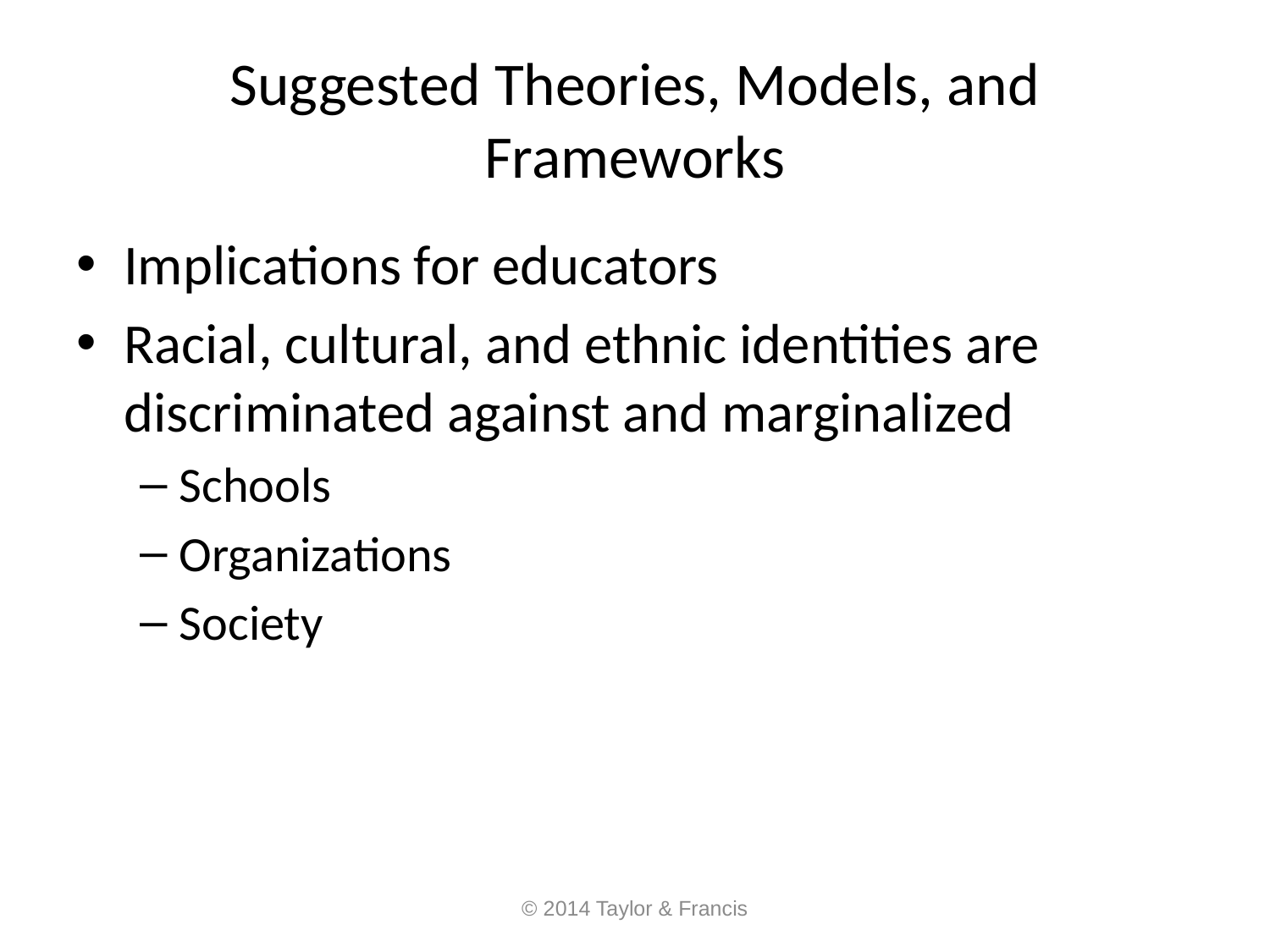

# Suggested Theories, Models, and Frameworks
Implications for educators
Racial, cultural, and ethnic identities are discriminated against and marginalized
Schools
Organizations
Society

© 2014 Taylor & Francis